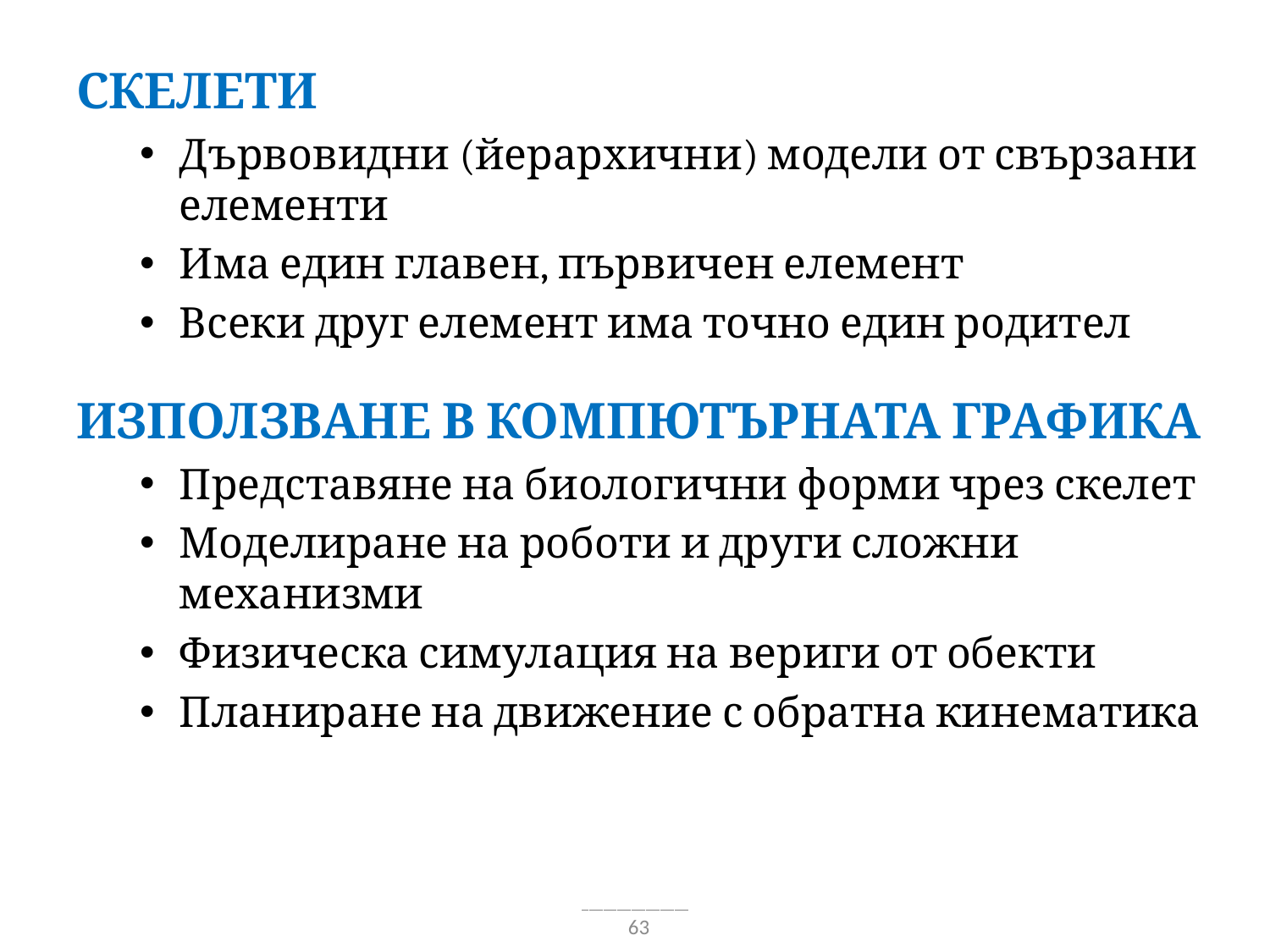

Скелети
Дървовидни (йерархични) модели от свързани елементи
Има един главен, първичен елемент
Всеки друг елемент има точно един родител
Използване в компютърната графика
Представяне на биологични форми чрез скелет
Моделиране на роботи и други сложни механизми
Физическа симулация на вериги от обекти
Планиране на движение с обратна кинематика

63